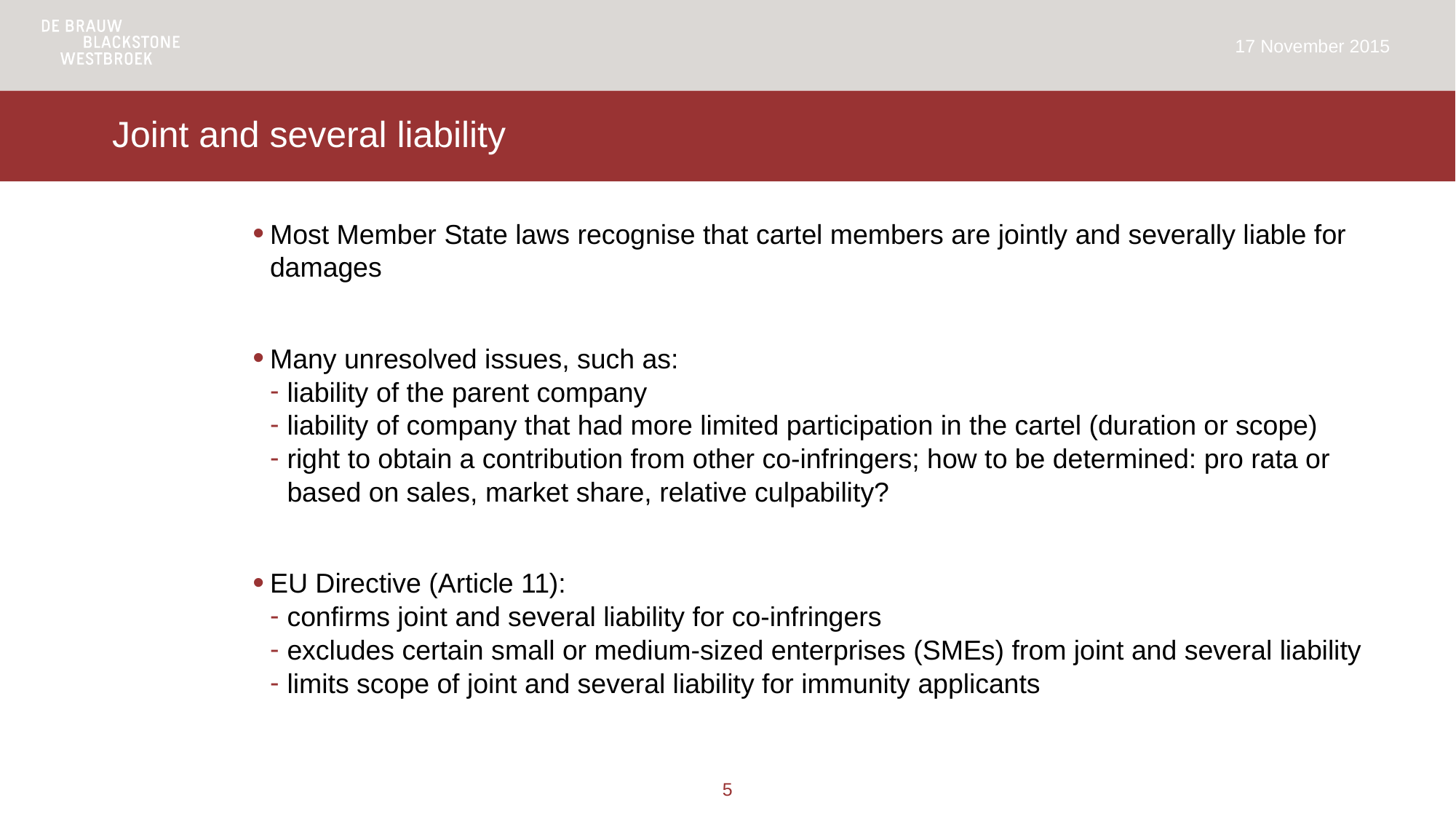

17 November 2015
# Joint and several liability
Most Member State laws recognise that cartel members are jointly and severally liable for damages

Many unresolved issues, such as:
liability of the parent company
liability of company that had more limited participation in the cartel (duration or scope)
right to obtain a contribution from other co-infringers; how to be determined: pro rata or based on sales, market share, relative culpability?

EU Directive (Article 11):
confirms joint and several liability for co-infringers
excludes certain small or medium-sized enterprises (SMEs) from joint and several liability
limits scope of joint and several liability for immunity applicants

5